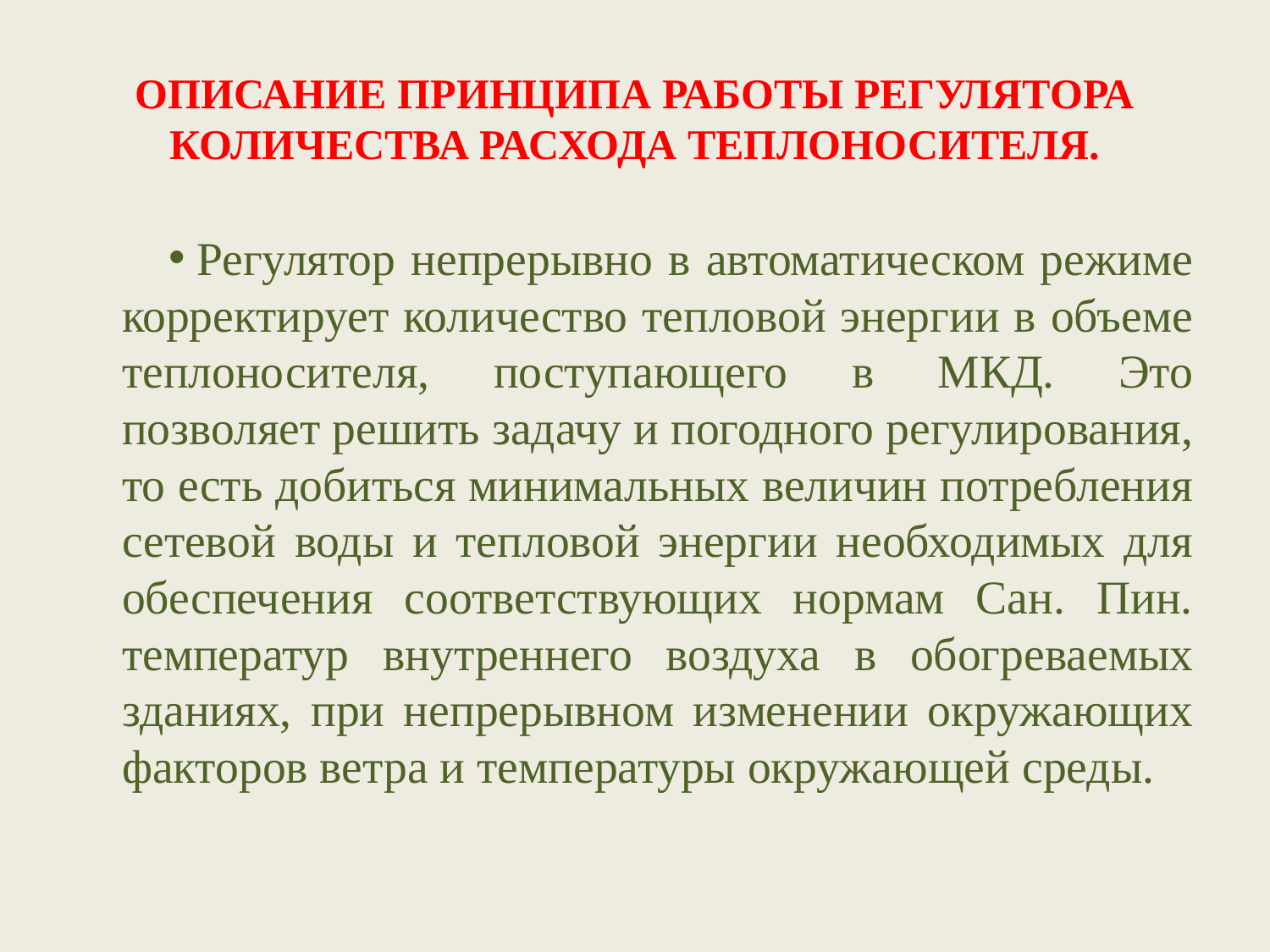

# ОПИСАНИЕ ПРИНЦИПА РАБОТЫ РЕГУЛЯТОРА КОЛИЧЕСТВА РАСХОДА ТЕПЛОНОСИТЕЛЯ.
Регулятор непрерывно в автоматическом режиме корректирует количество тепловой энергии в объеме теплоносителя, поступающего в МКД. Это позволяет решить задачу и погодного регулирования, то есть добиться минимальных величин потребления сетевой воды и тепловой энергии необходимых для обеспечения соответствующих нормам Сан. Пин. температур внутреннего воздуха в обогреваемых зданиях, при непрерывном изменении окружающих факторов ветра и температуры окружающей среды.